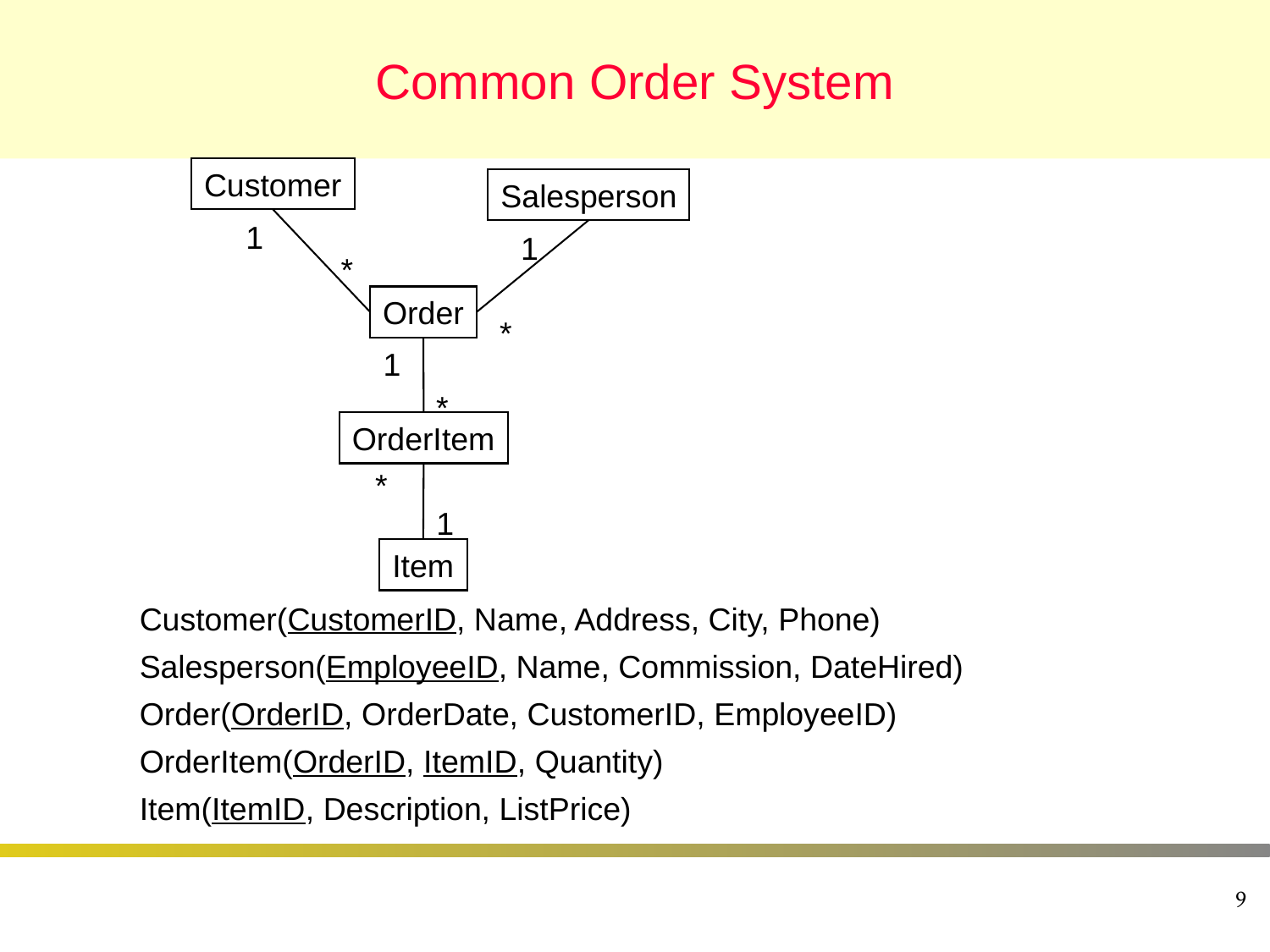

# Common Order System
Customer
Salesperson
1
1
*
Order
*
1
*
OrderItem
*
1
Item
Customer(CustomerID, Name, Address, City, Phone)
Salesperson(EmployeeID, Name, Commission, DateHired)
Order(OrderID, OrderDate, CustomerID, EmployeeID)
OrderItem(OrderID, ItemID, Quantity)
Item(ItemID, Description, ListPrice)
9